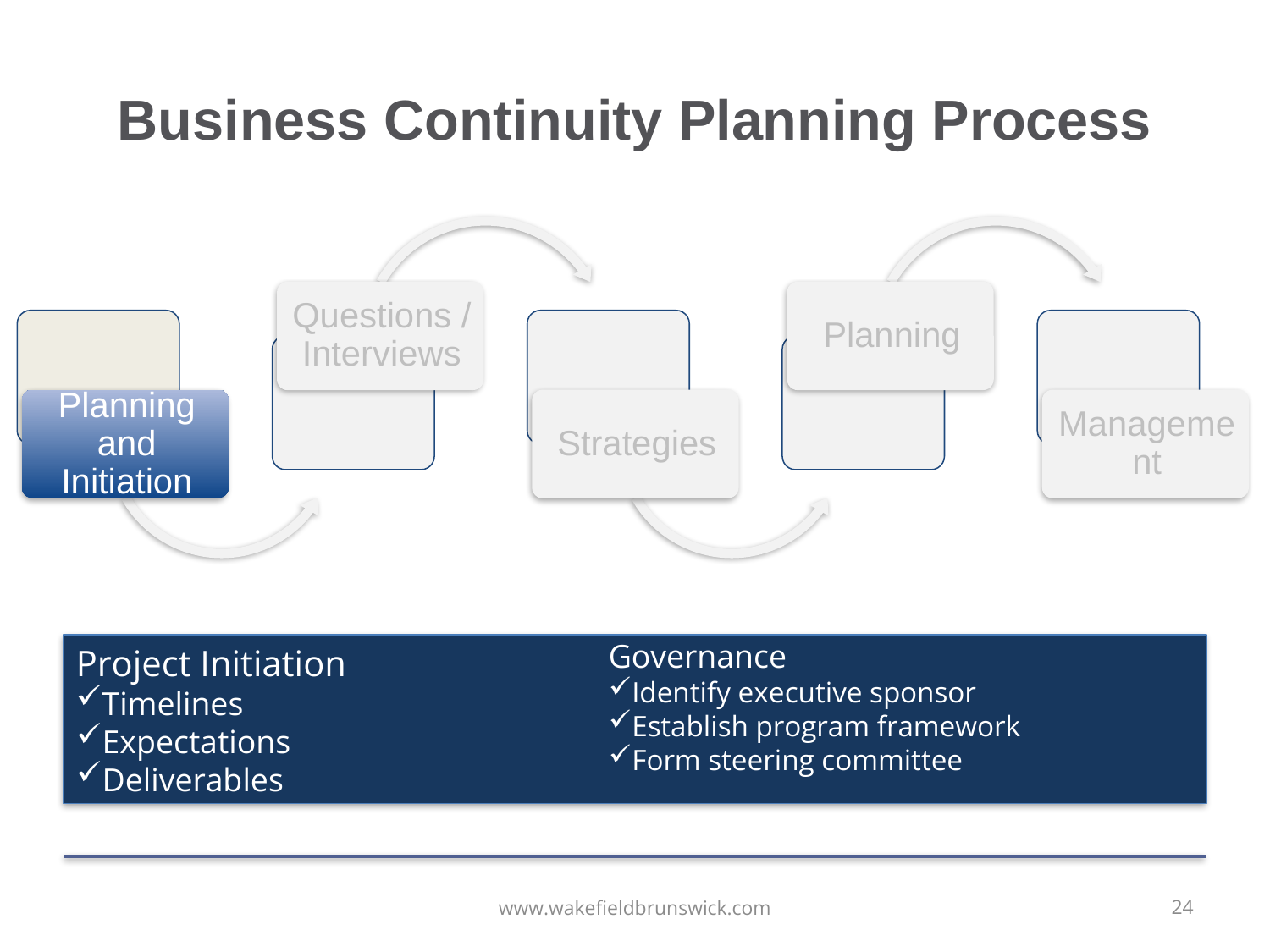

Business Continuity Planning Process
Planning and Initiation
Questions / Interviews
Strategies
Planning
Management
Governance
Identify executive sponsor
Establish program framework
Form steering committee
Project Initiation
Timelines
Expectations
Deliverables
www.wakefieldbrunswick.com
24